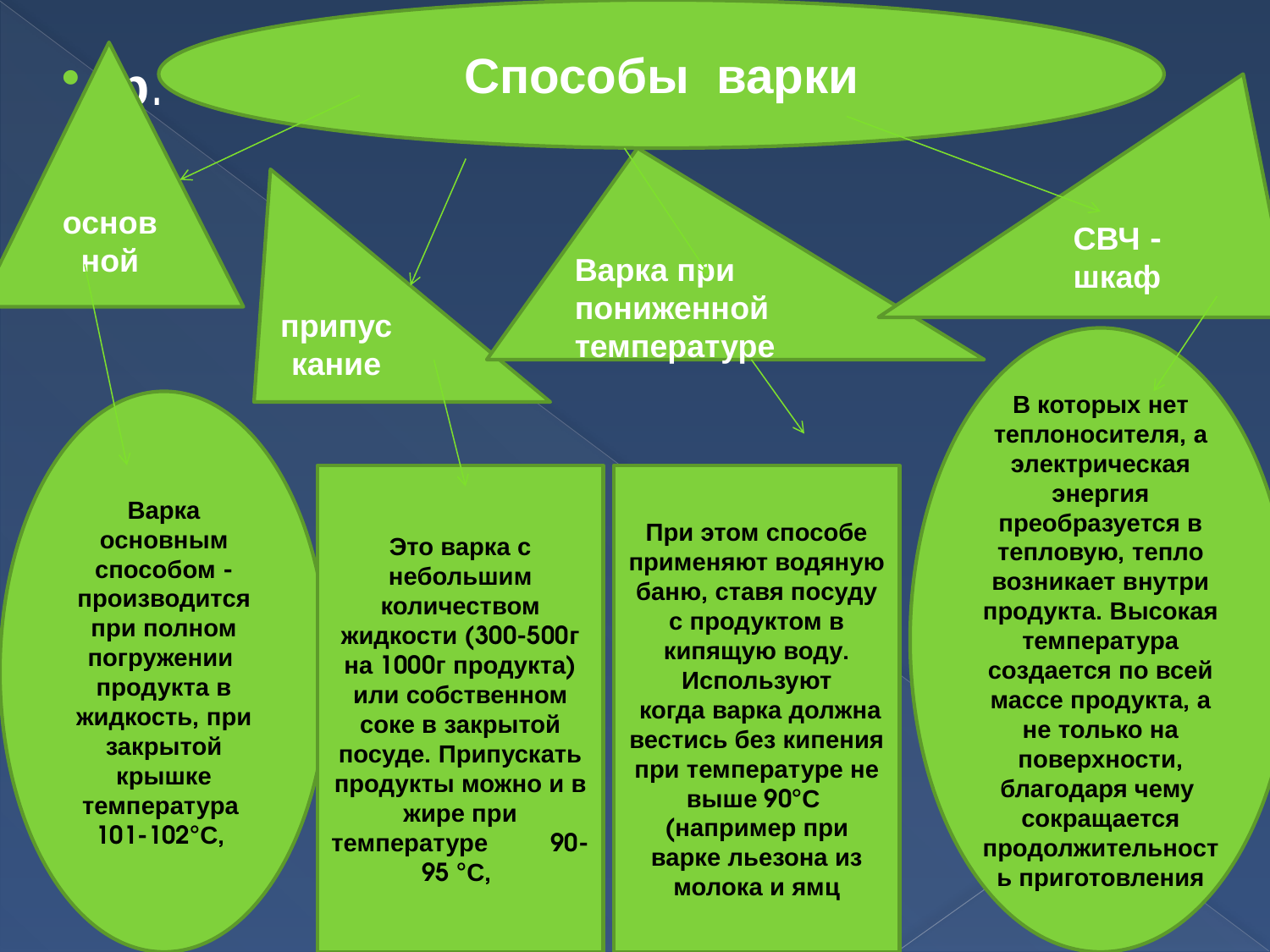

Способы  варки
#
основной
р.

СВЧ - шкаф
Варка при пониженной температуре
припускание
В которых нет теплоносителя, а электрическая энергия преобразуется в тепловую, тепло возникает внутри продукта. Высокая температура создается по всей массе продукта, а не только на поверхности, благодаря чему  сокращается продолжительность приготовления
Варка основным способом - производится при полном погружении  продукта в жидкость, при закрытой крышке температура
101-102°С,
Это варка с небольшим количеством жидкости (300-500г на 1000г продукта) или собственном соке в закрытой посуде. Припускать продукты можно и в жире при температуре         90-95 °С,
При этом способе применяют водяную баню, ставя посуду с продуктом в кипящую воду. Используют
 когда варка должна вестись без кипения при температуре не выше 90°С  (например при варке льезона из молока и ямц